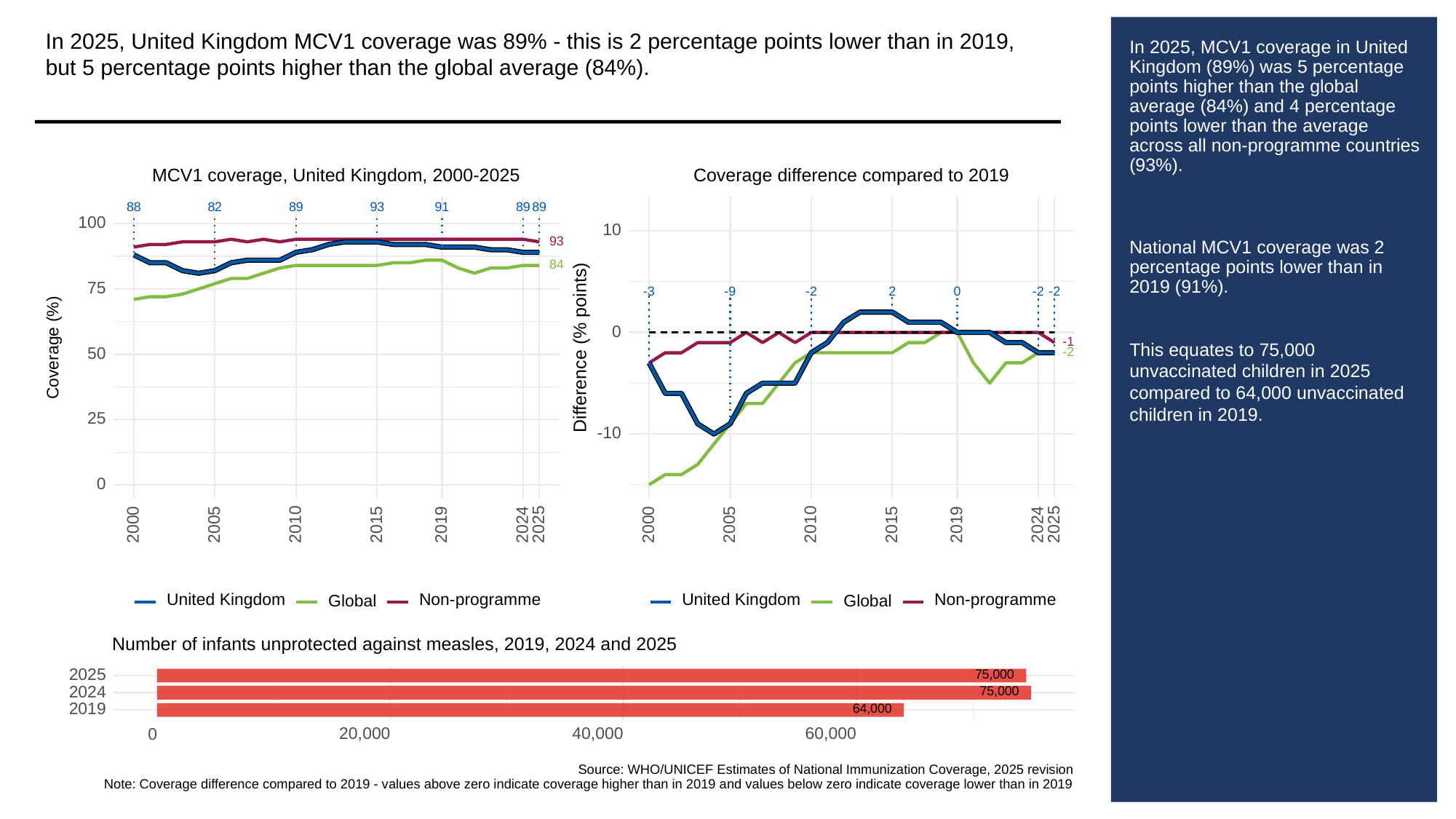

In 2025, United Kingdom MCV1 coverage was 89% - this is 2 percentage points lower than in 2019, but 5 percentage points higher than the global average (84%).
# In 2025, MCV1 coverage in United Kingdom (89%) was 5 percentage points higher than the global average (84%) and 4 percentage points lower than the average across all non-programme countries (93%).

National MCV1 coverage was 2 percentage points lower than in 2019 (91%).

This equates to 75,000 unvaccinated children in 2025 compared to 64,000 unvaccinated children in 2019.

MCV1 coverage, United Kingdom, 2000-2025
Coverage difference compared to 2019

93
88
82
89
91
89
89
100

10

93

84

75
-3
-9
0
-2
2
-2
-2

0

-1
Difference (% points)
Coverage (%)
50
-2

25

-10

0

2000
2005
2010
2015
2019
2024
2025
2000
2005
2010
2015
2019
2024
2025
United Kingdom
Non-programme
United Kingdom
Non-programme
Global
Global

Number of infants unprotected against measles, 2019, 2024 and 2025

75,000
2025

75,000
2024

64,000
2019

20,000
40,000
60,000
0
Source: WHO/UNICEF Estimates of National Immunization Coverage, 2025 revision
Note: Coverage difference compared to 2019 - values above zero indicate coverage higher than in 2019 and values below zero indicate coverage lower than in 2019